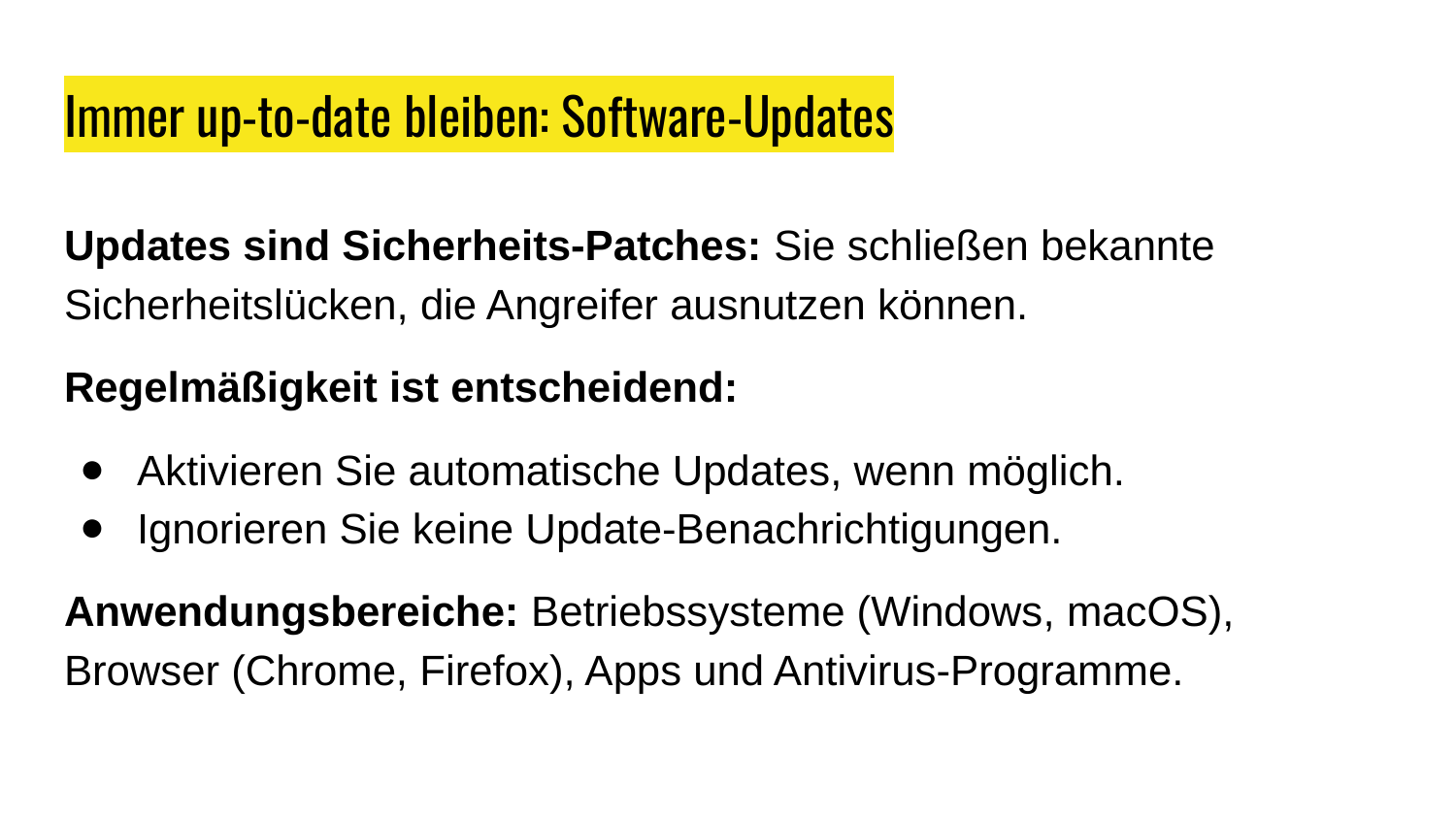

# Immer up-to-date bleiben: Software-Updates
Updates sind Sicherheits-Patches: Sie schließen bekannte Sicherheitslücken, die Angreifer ausnutzen können.
Regelmäßigkeit ist entscheidend:
Aktivieren Sie automatische Updates, wenn möglich.
Ignorieren Sie keine Update-Benachrichtigungen.
Anwendungsbereiche: Betriebssysteme (Windows, macOS), Browser (Chrome, Firefox), Apps und Antivirus-Programme.